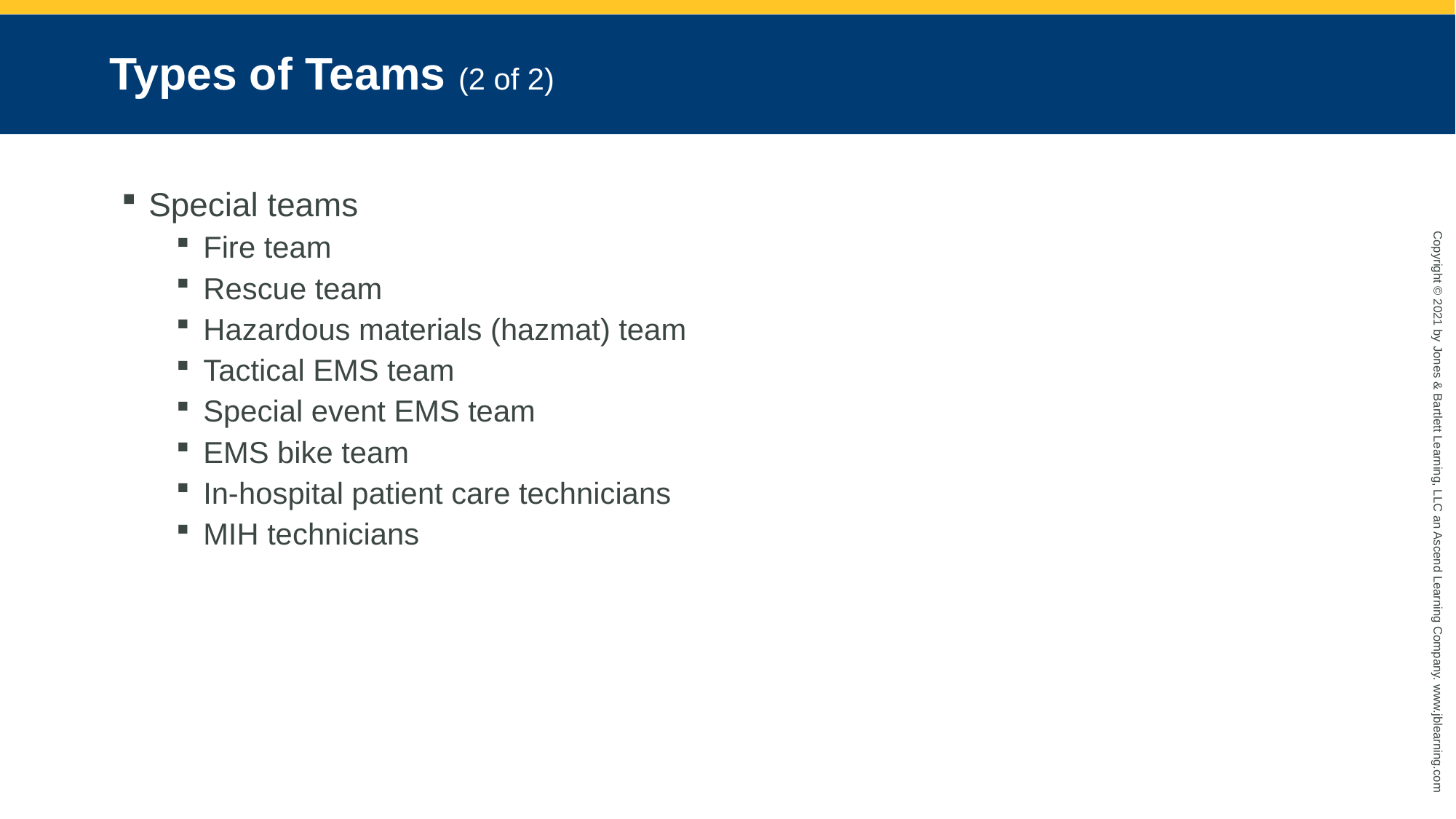

# Types of Teams (2 of 2)
Special teams
Fire team
Rescue team
Hazardous materials (hazmat) team
Tactical EMS team
Special event EMS team
EMS bike team
In-hospital patient care technicians
MIH technicians